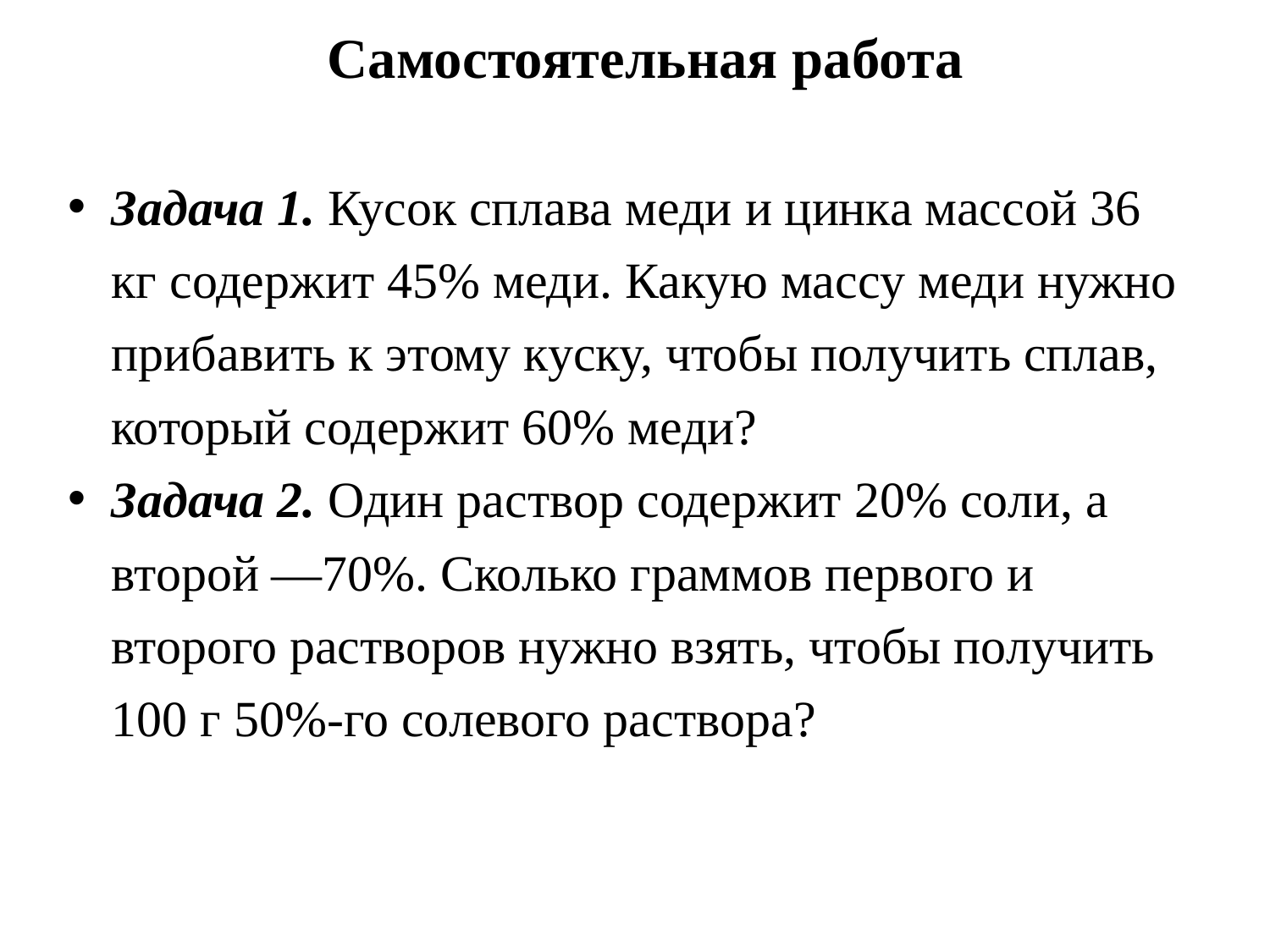

Самостоятельная работа
Задача 1. Кусок сплава меди и цинка массой 36 кг содержит 45% меди. Какую массу меди нужно прибавить к этому куску, чтобы получить сплав, который содержит 60% меди?
Задача 2. Один раствор содержит 20% соли, а второй —70%. Сколько граммов первого и второго растворов нужно взять, чтобы получить 100 г 50%-го солевого раствора?